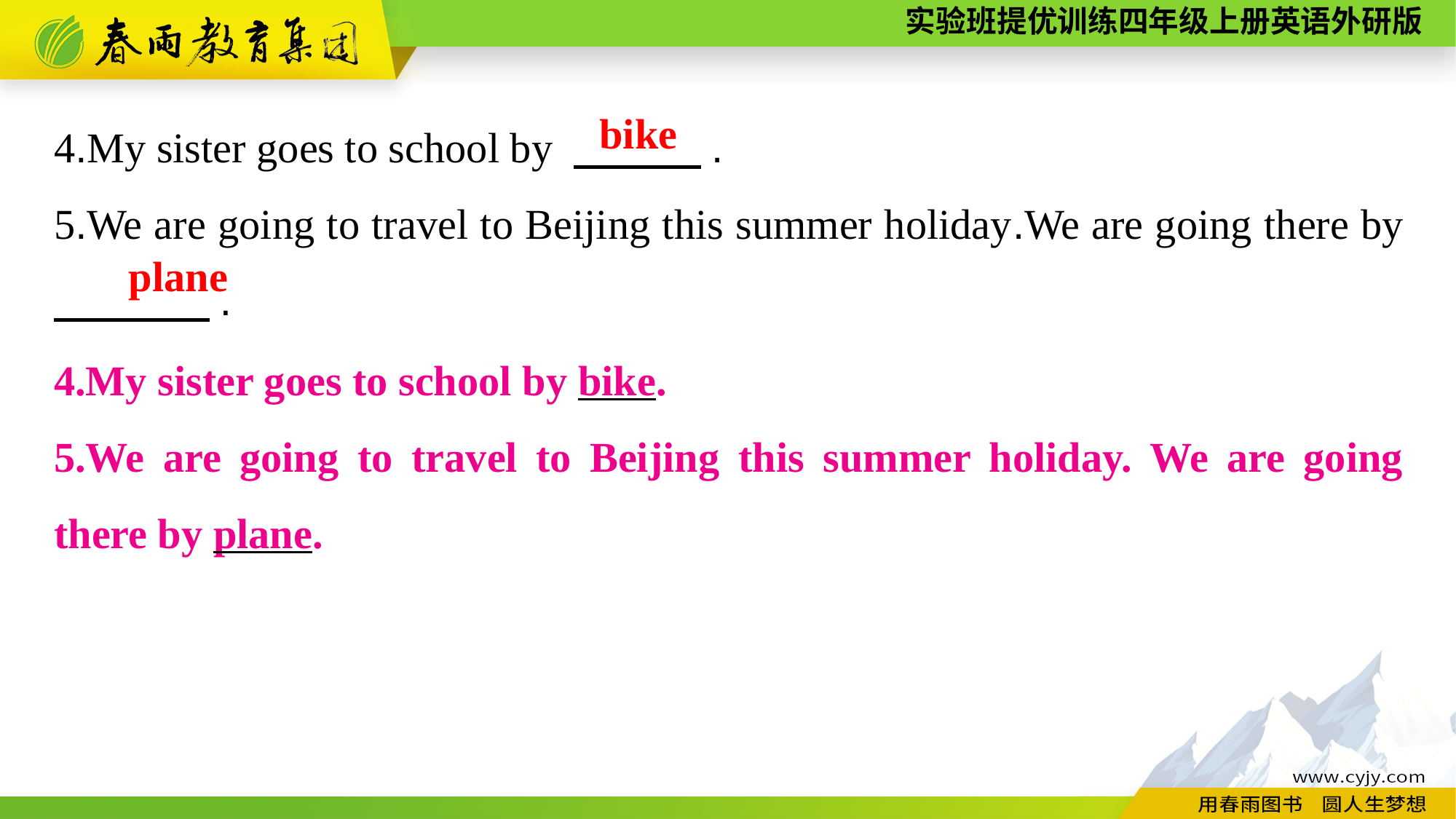

4.My sister goes to school by 　　　.
5.We are going to travel to Beijing this summer holiday.We are going there by 　　   　.
bike
plane
4.My sister goes to school by bike.
5.We are going to travel to Beijing this summer holiday. We are going there by plane.